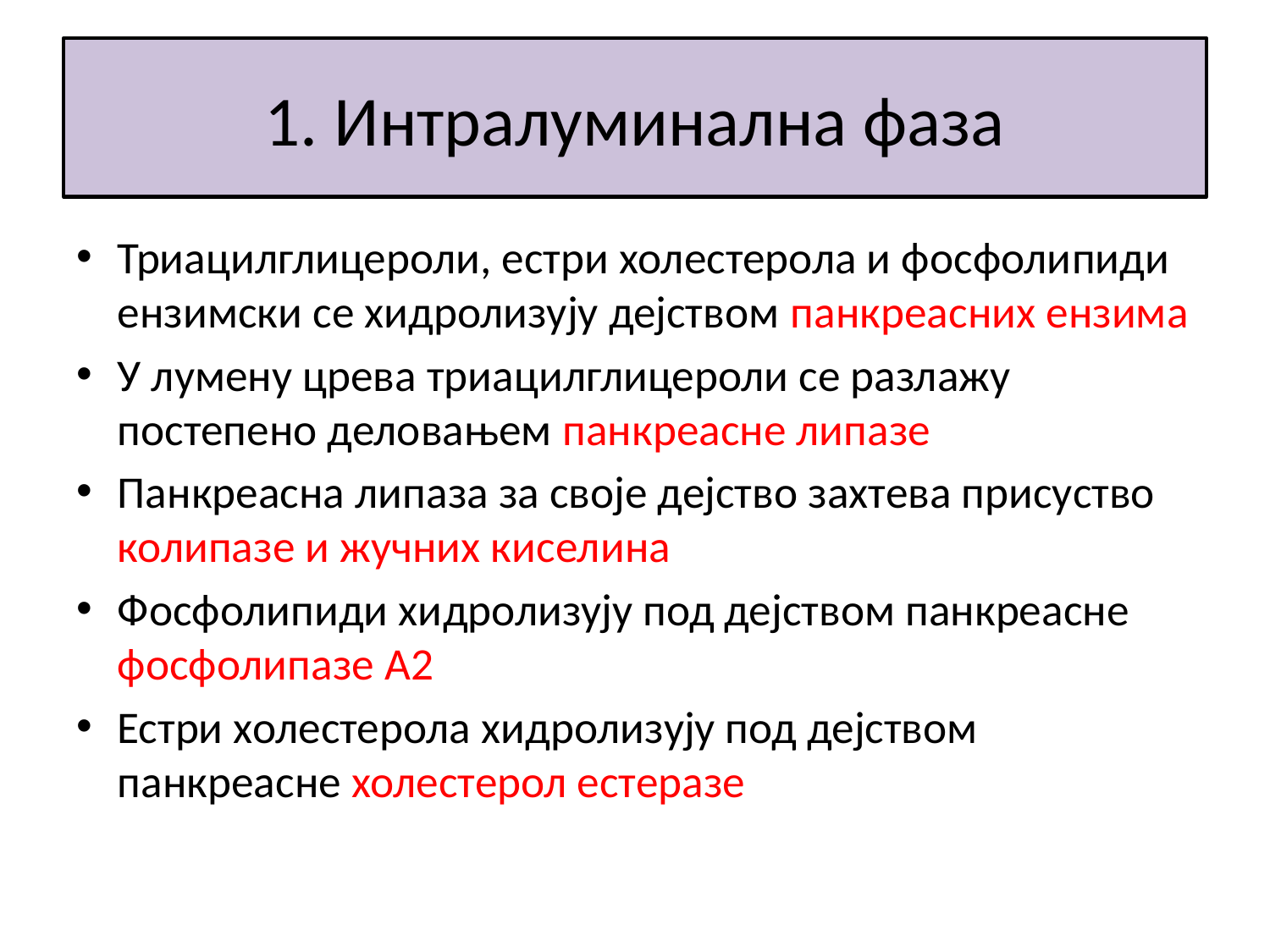

# 1. Интралуминална фаза
Триацилглицероли, естри холестерола и фосфолипиди ензимски се хидролизују дејством панкреасних ензима
У лумену црева триацилглицероли се разлажу постепено деловањем панкреасне липазе
Панкреасна липаза за своје дејство захтева присуство колипазе и жучних киселина
Фосфолипиди хидролизују под дејством панкреасне фосфолипазе А2
Естри холестерола хидролизују под дејством панкреасне холестерол естеразе